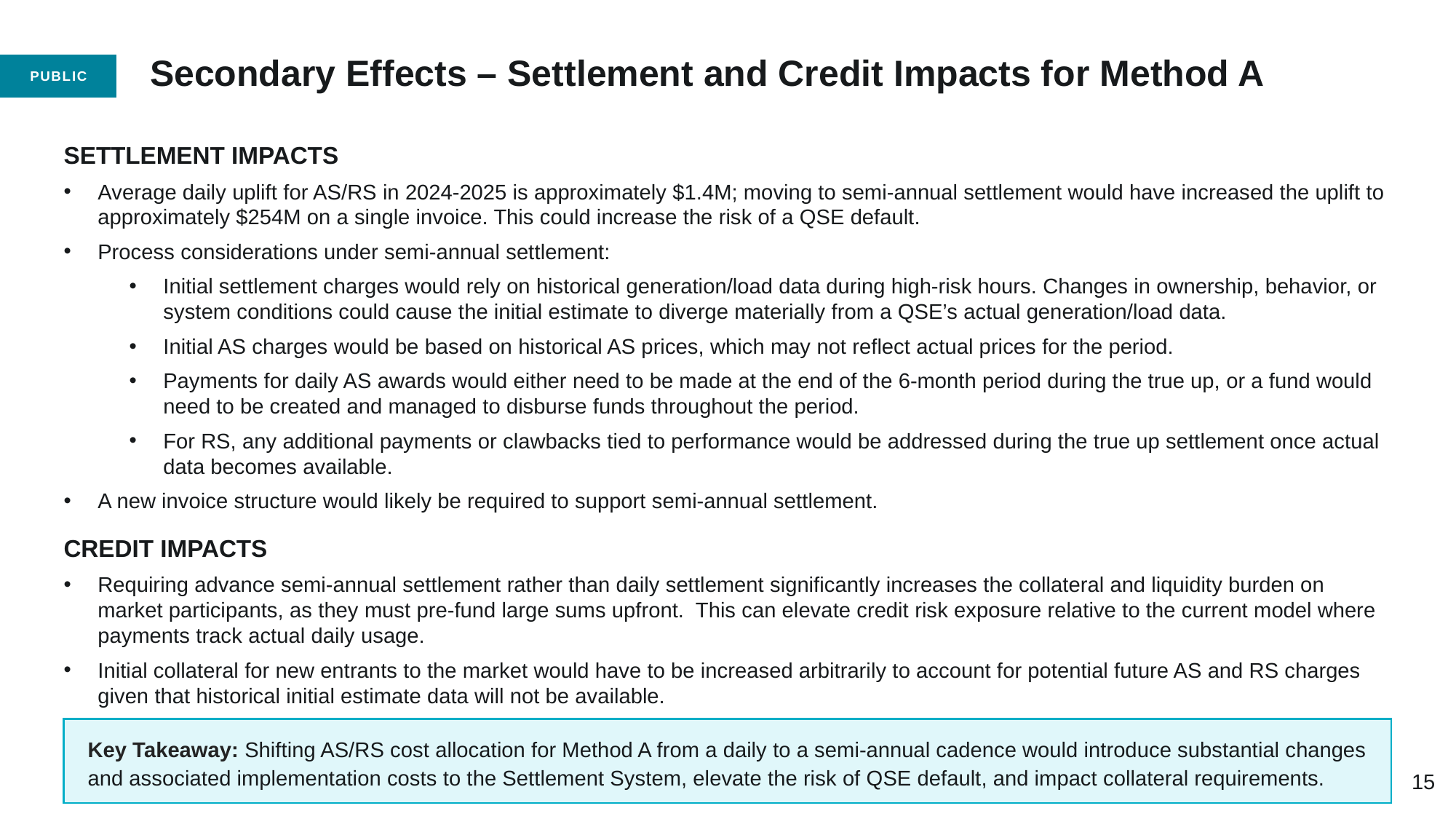

# Secondary Effects – Settlement and Credit Impacts for Method A
Settlement impacts
Average daily uplift for AS/RS in 2024-2025 is approximately $1.4M; moving to semi-annual settlement would have increased the uplift to approximately $254M on a single invoice. This could increase the risk of a QSE default.
Process considerations under semi-annual settlement:
Initial settlement charges would rely on historical generation/load data during high-risk hours. Changes in ownership, behavior, or system conditions could cause the initial estimate to diverge materially from a QSE’s actual generation/load data.
Initial AS charges would be based on historical AS prices, which may not reflect actual prices for the period.
Payments for daily AS awards would either need to be made at the end of the 6-month period during the true up, or a fund would need to be created and managed to disburse funds throughout the period.
For RS, any additional payments or clawbacks tied to performance would be addressed during the true up settlement once actual data becomes available.
A new invoice structure would likely be required to support semi-annual settlement.
Credit impacts
Requiring advance semi-annual settlement rather than daily settlement significantly increases the collateral and liquidity burden on market participants, as they must pre-fund large sums upfront.  This can elevate credit risk exposure relative to the current model where payments track actual daily usage.
Initial collateral for new entrants to the market would have to be increased arbitrarily to account for potential future AS and RS charges given that historical initial estimate data will not be available.
Key Takeaway: Shifting AS/RS cost allocation for Method A from a daily to a semi-annual cadence would introduce substantial changes and associated implementation costs to the Settlement System, elevate the risk of QSE default, and impact collateral requirements.
15